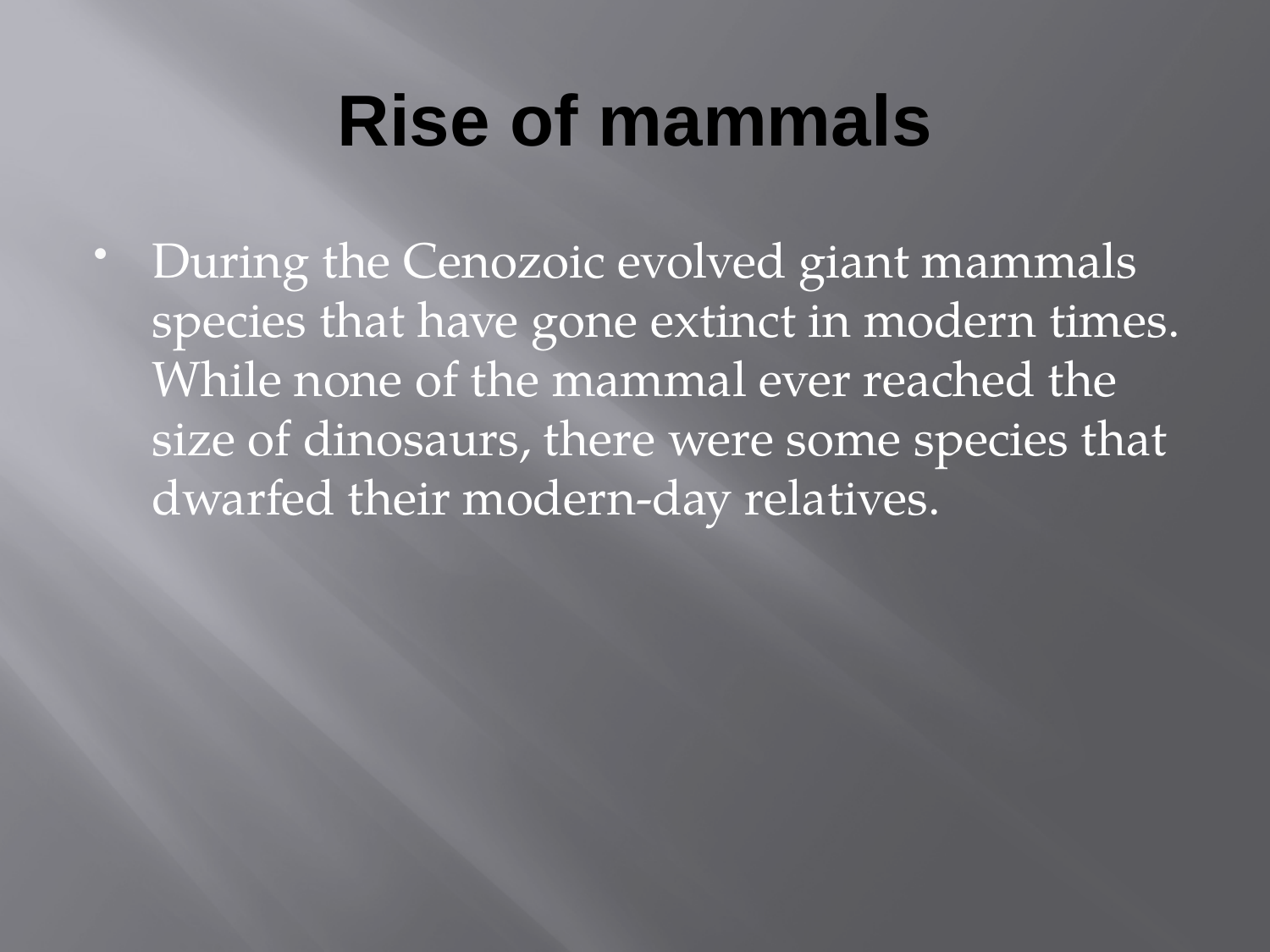

# Rise of mammals
During the Cenozoic evolved giant mammals species that have gone extinct in modern times. While none of the mammal ever reached the size of dinosaurs, there were some species that dwarfed their modern-day relatives.